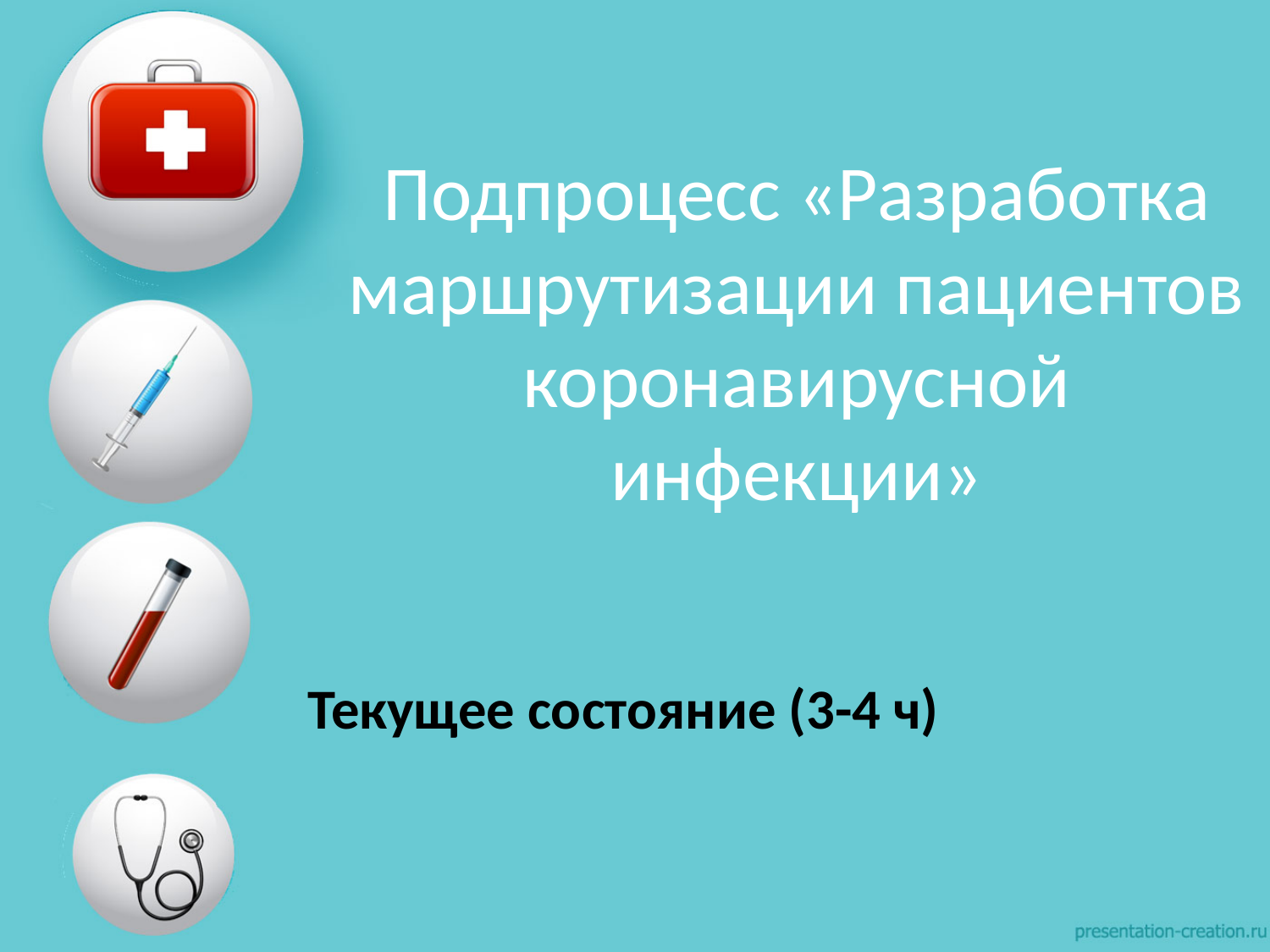

# Подпроцесс «Разработка маршрутизации пациентов коронавирусной инфекции»
Текущее состояние (3-4 ч)